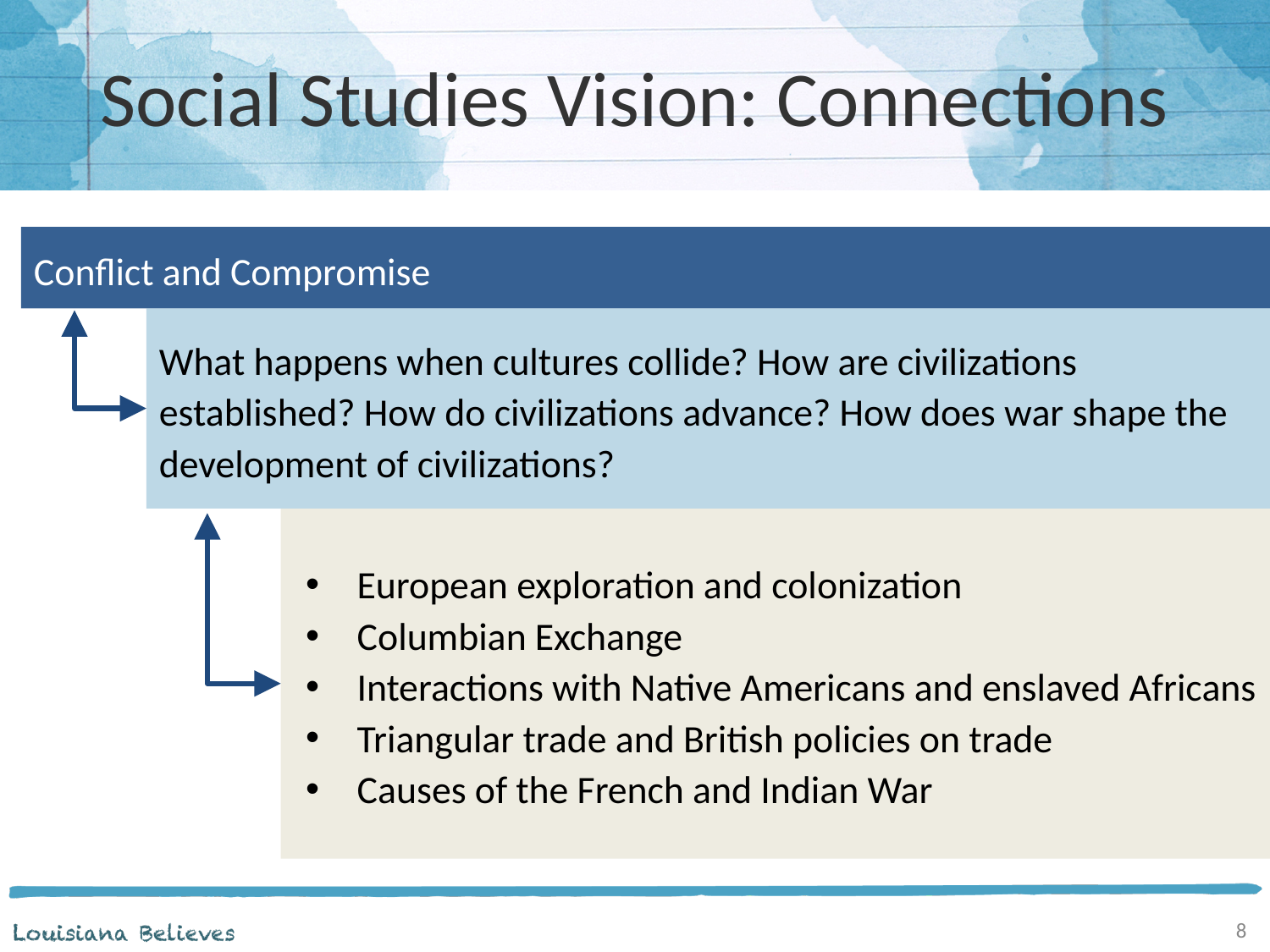

# Social Studies Vision: Connections
Conflict and Compromise
What happens when cultures collide? How are civilizations established? How do civilizations advance? How does war shape the development of civilizations?
European exploration and colonization
Columbian Exchange
Interactions with Native Americans and enslaved Africans
Triangular trade and British policies on trade
Causes of the French and Indian War
8